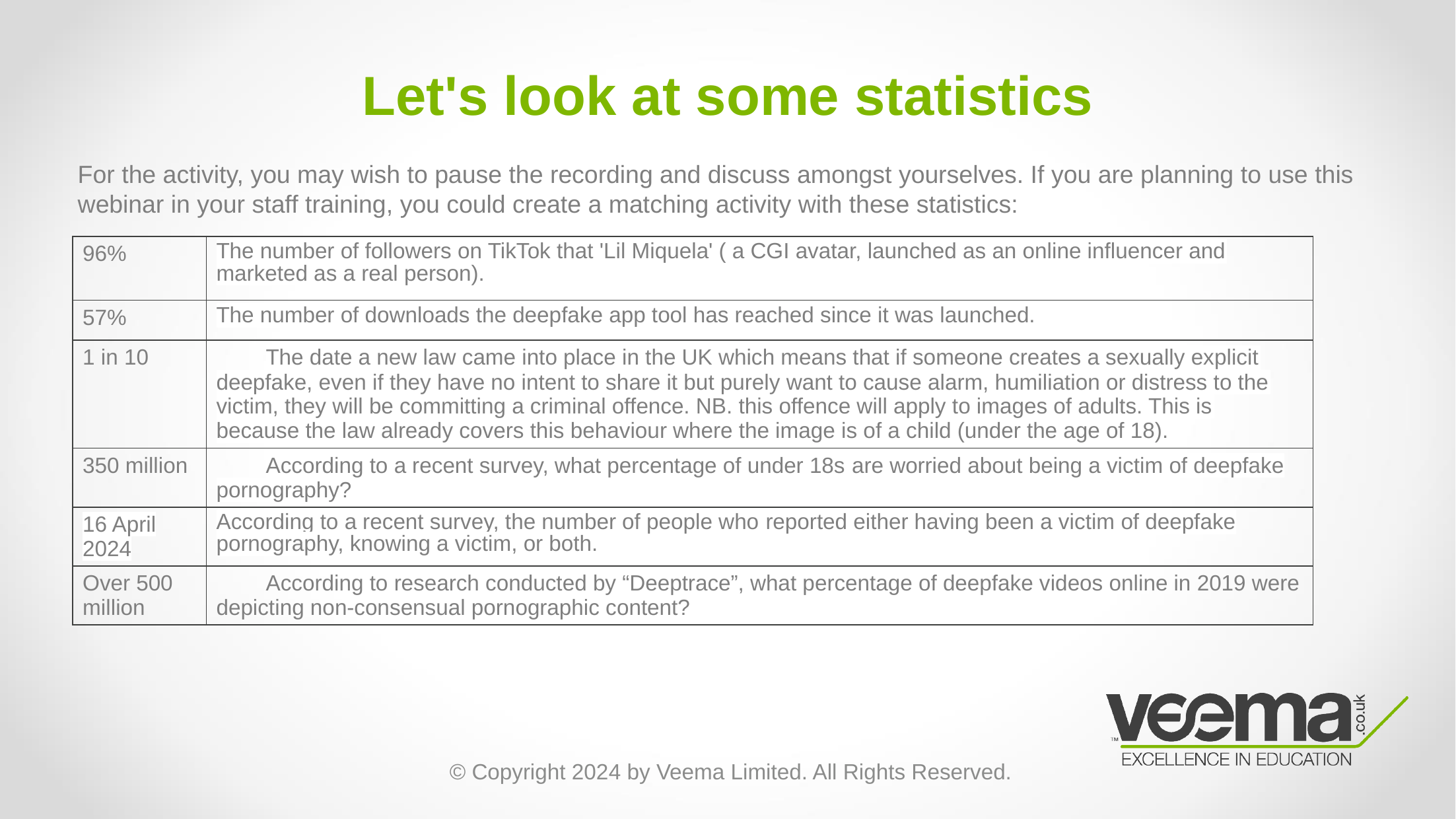

# Let's look at some statistics
For the activity, you may wish to pause the recording and discuss amongst yourselves. If you are planning to use this webinar in your staff training, you could create a matching activity with these statistics:

| 96% | The number of followers on TikTok that 'Lil Miquela' ( a CGI avatar, launched as an online influencer and marketed as a real person). |
| --- | --- |
| 57% | The number of downloads the deepfake app tool has reached since it was launched. |
| 1 in 10 | The date a new law came into place in the UK which means that if someone creates a sexually explicit deepfake, even if they have no intent to share it but purely want to cause alarm, humiliation or distress to the victim, they will be committing a criminal offence. NB. this offence will apply to images of adults. This is because the law already covers this behaviour where the image is of a child (under the age of 18). |
| 350 million | According to a recent survey, what percentage of under 18s are worried about being a victim of deepfake pornography? |
| 16 April 2024 | According to a recent survey, the number of people who reported either having been a victim of deepfake pornography, knowing a victim, or both. |
| Over 500 million | According to research conducted by “Deeptrace”, what percentage of deepfake videos online in 2019 were depicting non-consensual pornographic content? |